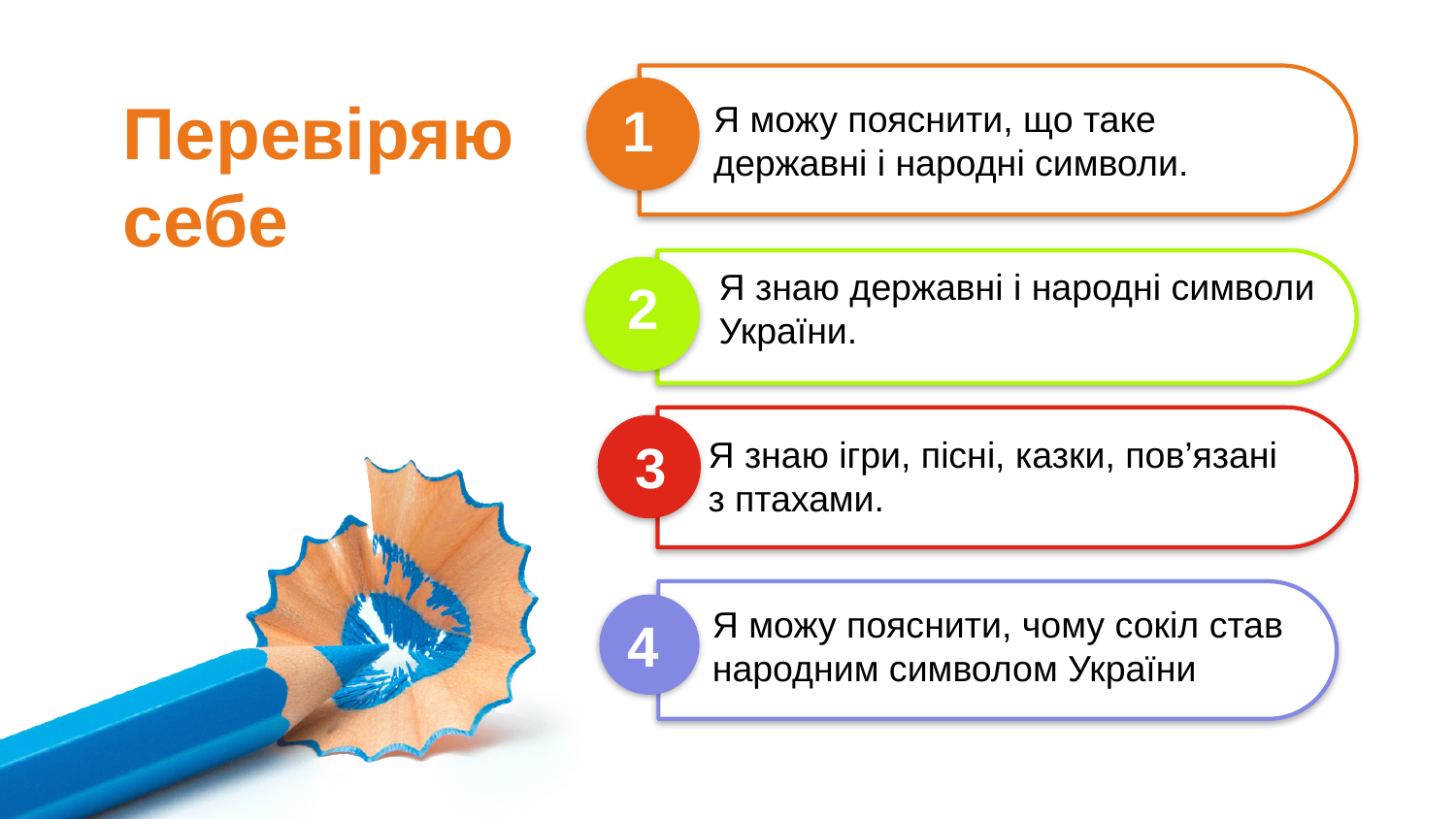

Перевіряю себе

1
Я можу пояснити, що таке
державні і народні символи.

Я знаю державні і народні символи
України.
2

Я знаю ігри, пісні, казки, пов’язані
з птахами.
3

Я можу пояснити, чому сокіл став
народним символом України

4